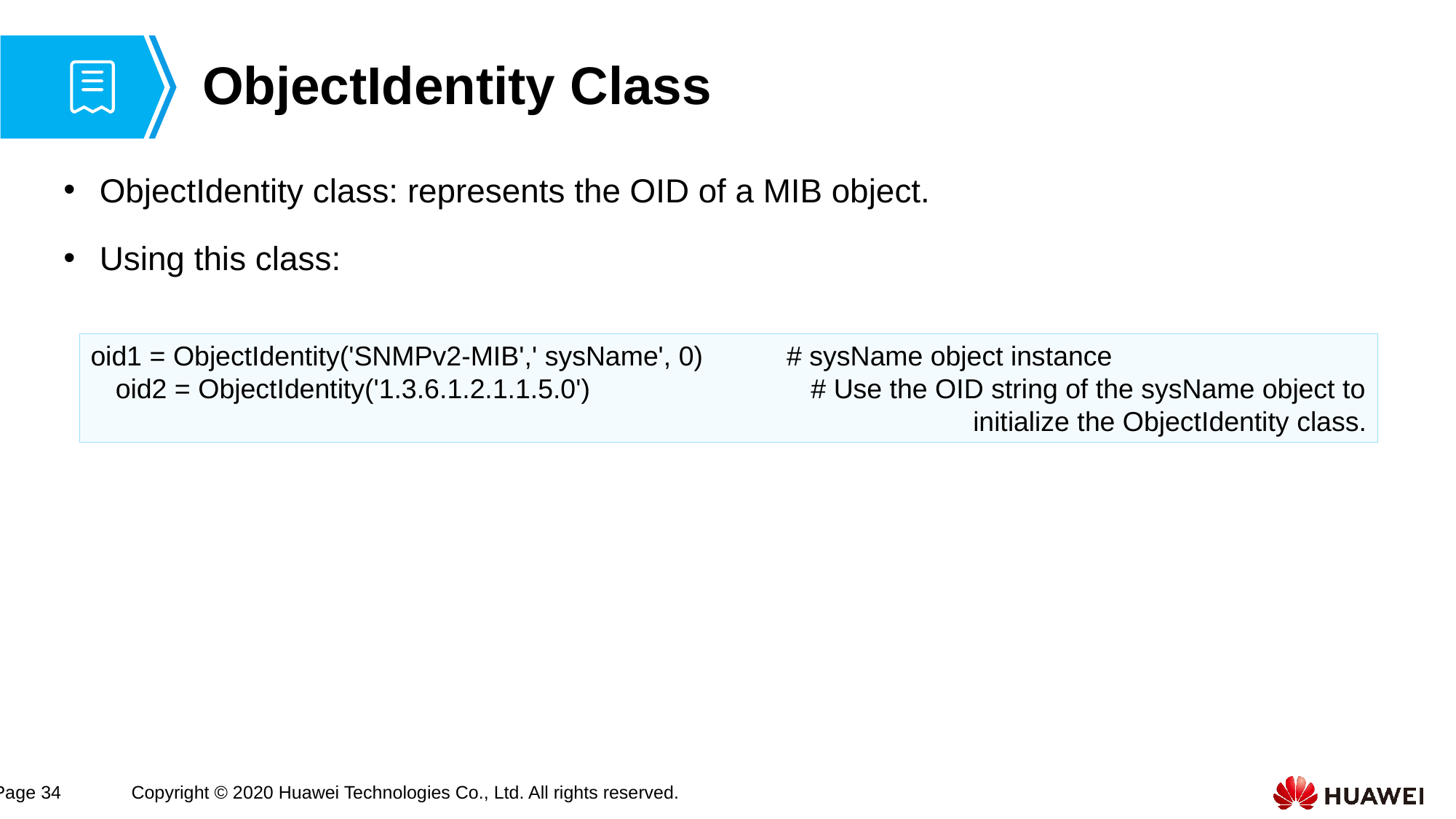

# ObjectIdentity Class
ObjectIdentity class: represents the OID of a MIB object.
Using this class:

oid1 = ObjectIdentity('SNMPv2-MIB',' sysName', 0)           # sysName object instance
oid2 = ObjectIdentity('1.3.6.1.2.1.1.5.0')                             # Use the OID string of the sysName object to initialize the ObjectIdentity class.